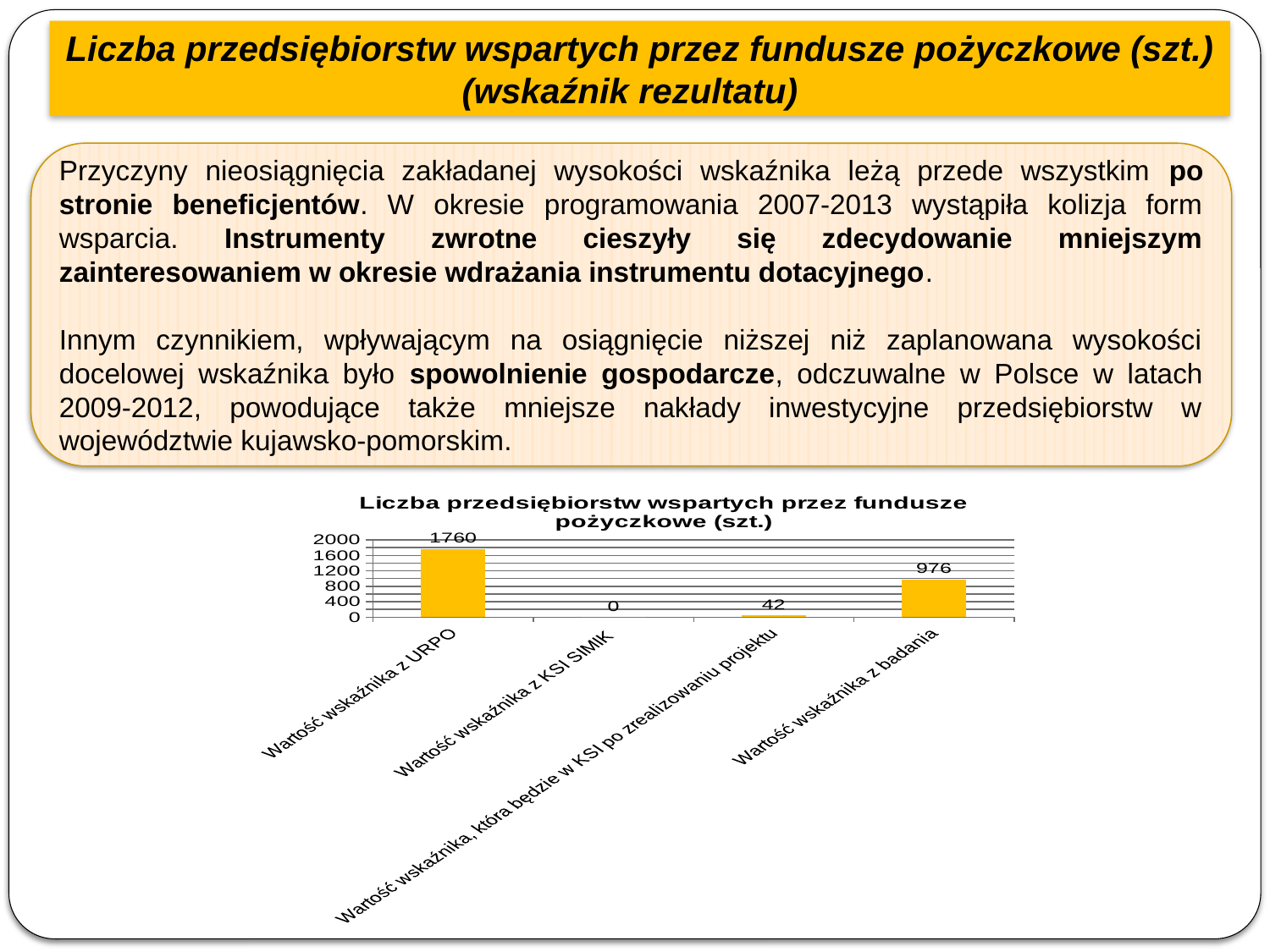

Liczba przedsiębiorstw wspartych przez fundusze pożyczkowe (szt.) (wskaźnik rezultatu)
Przyczyny nieosiągnięcia zakładanej wysokości wskaźnika leżą przede wszystkim po stronie beneficjentów. W okresie programowania 2007-2013 wystąpiła kolizja form wsparcia. Instrumenty zwrotne cieszyły się zdecydowanie mniejszym zainteresowaniem w okresie wdrażania instrumentu dotacyjnego.

Innym czynnikiem, wpływającym na osiągnięcie niższej niż zaplanowana wysokości docelowej wskaźnika było spowolnienie gospodarcze, odczuwalne w Polsce w latach 2009-2012, powodujące także mniejsze nakłady inwestycyjne przedsiębiorstw w województwie kujawsko-pomorskim.

### Chart:

| Category | Liczba przedsiębiorstw wspartych przez fundusze pożyczkowe (szt.) |
|---|---|
| Wartość wskaźnika z URPO | 1760.0 |
| Wartość wskaźnika z KSI SIMIK  | 0.0 |
| Wartość wskaźnika, która będzie w KSI po zrealizowaniu projektu | 42.0 |
| Wartość wskaźnika z badania | 976.0 |